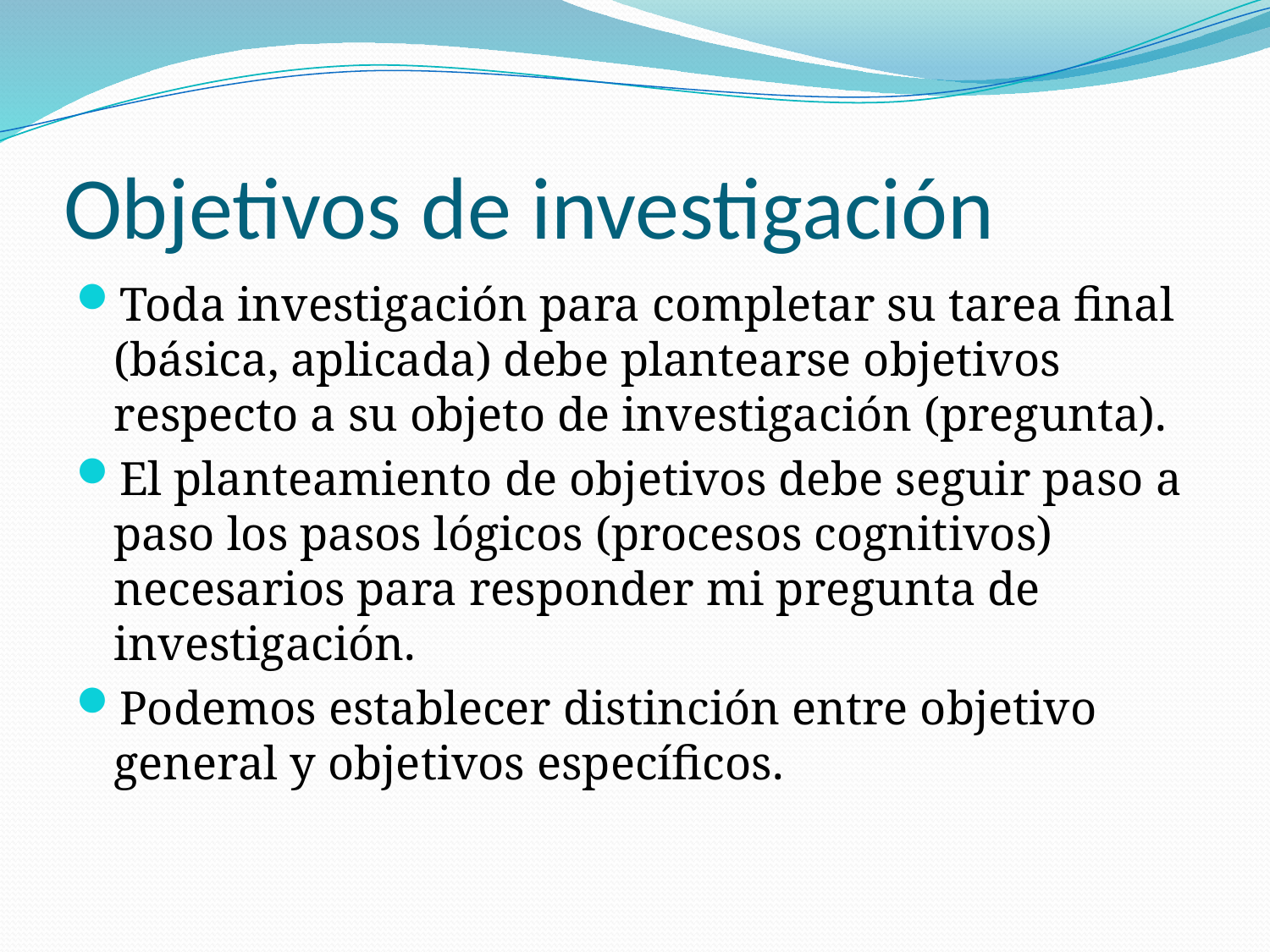

# Objetivos de investigación
Toda investigación para completar su tarea final (básica, aplicada) debe plantearse objetivos respecto a su objeto de investigación (pregunta).
El planteamiento de objetivos debe seguir paso a paso los pasos lógicos (procesos cognitivos) necesarios para responder mi pregunta de investigación.
Podemos establecer distinción entre objetivo general y objetivos específicos.